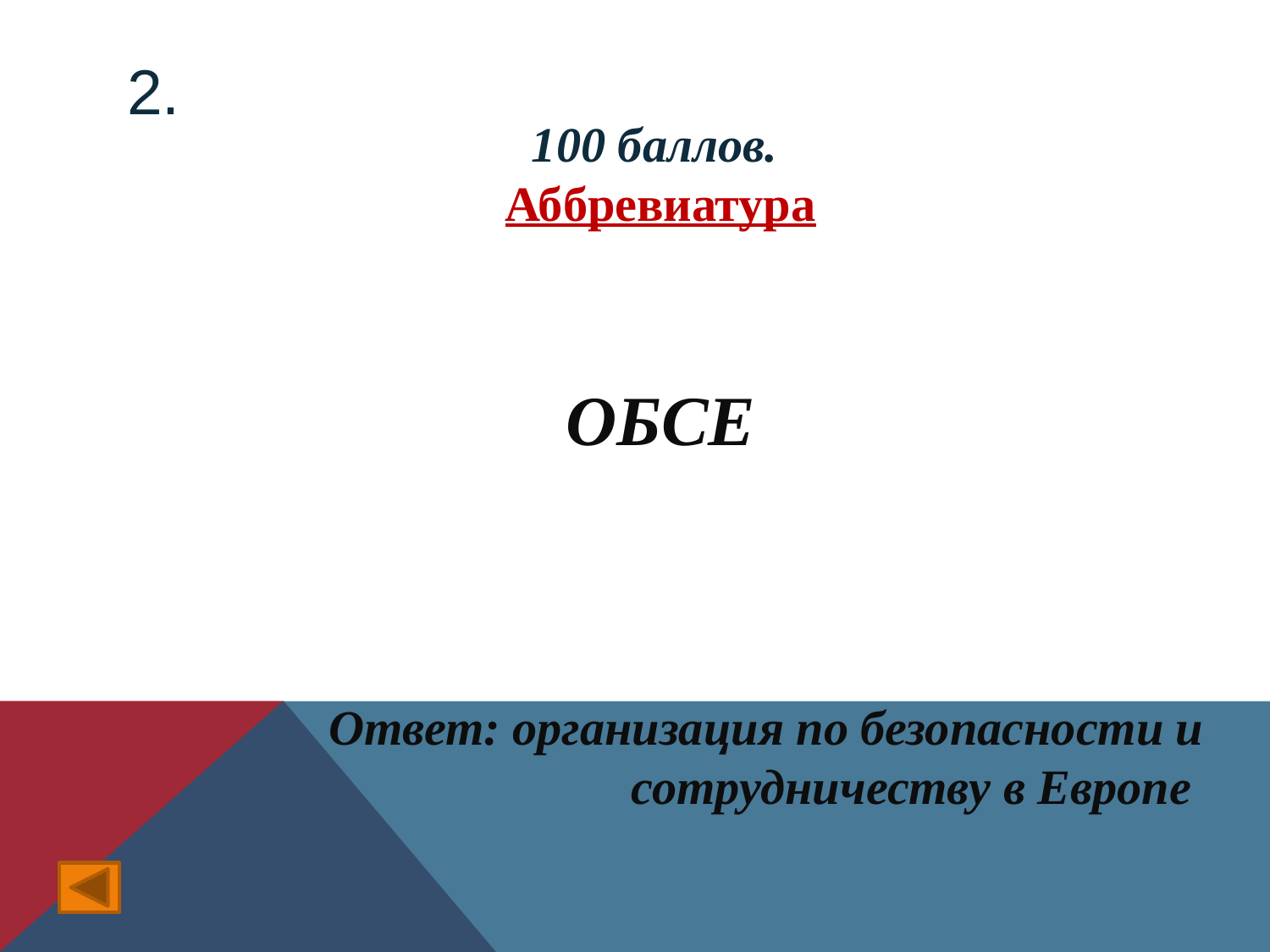

# 2.
100 баллов.
Аббревиатура

ОБСЕ

Ответ: организация по безопасности и сотрудничеству в Европе